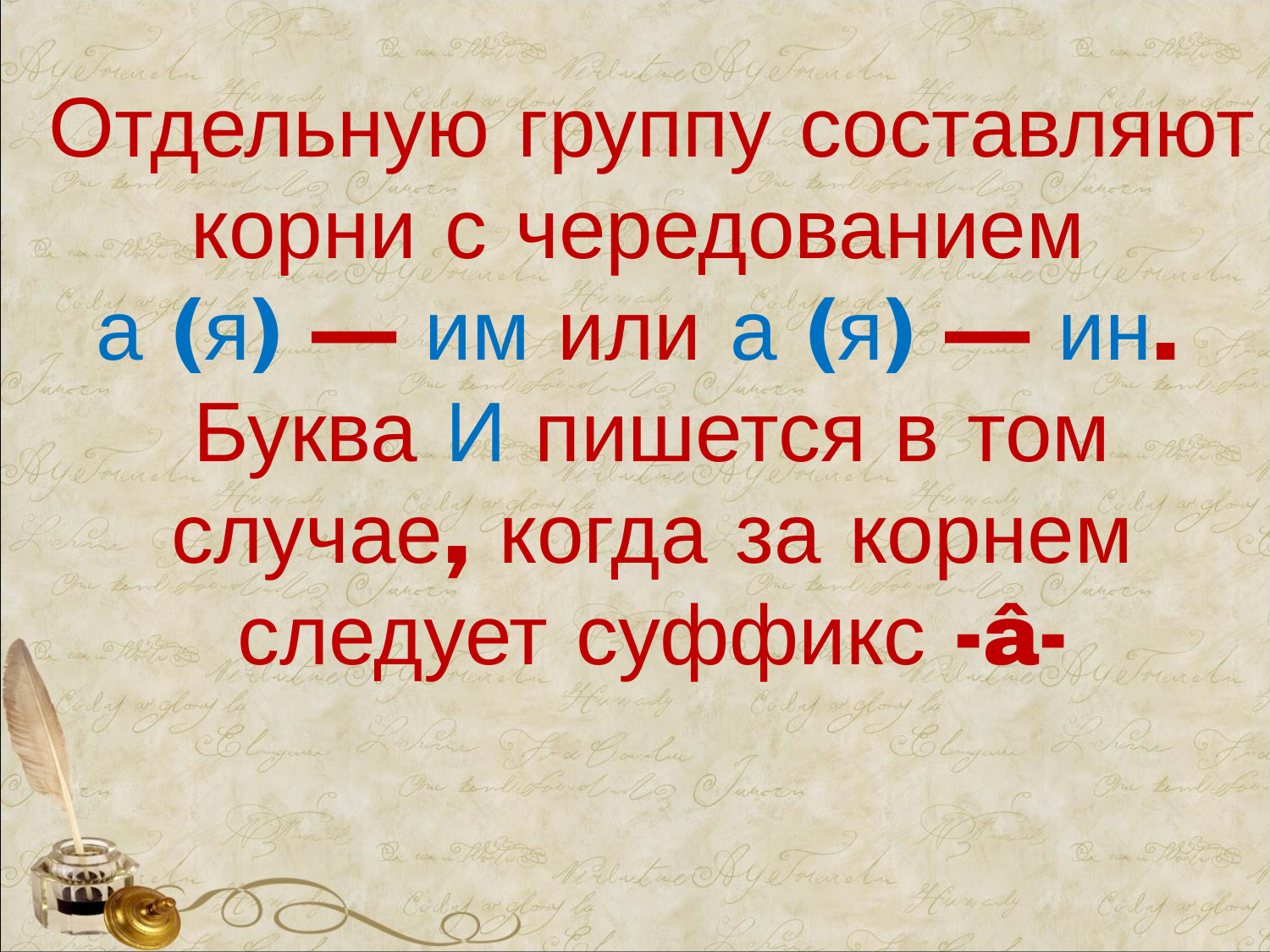

Отдельную группу составляют корни с чередованием
а (я) — им или а (я) — ин.
Буква И пишется в том случае, когда за корнем следует суффикс -â-